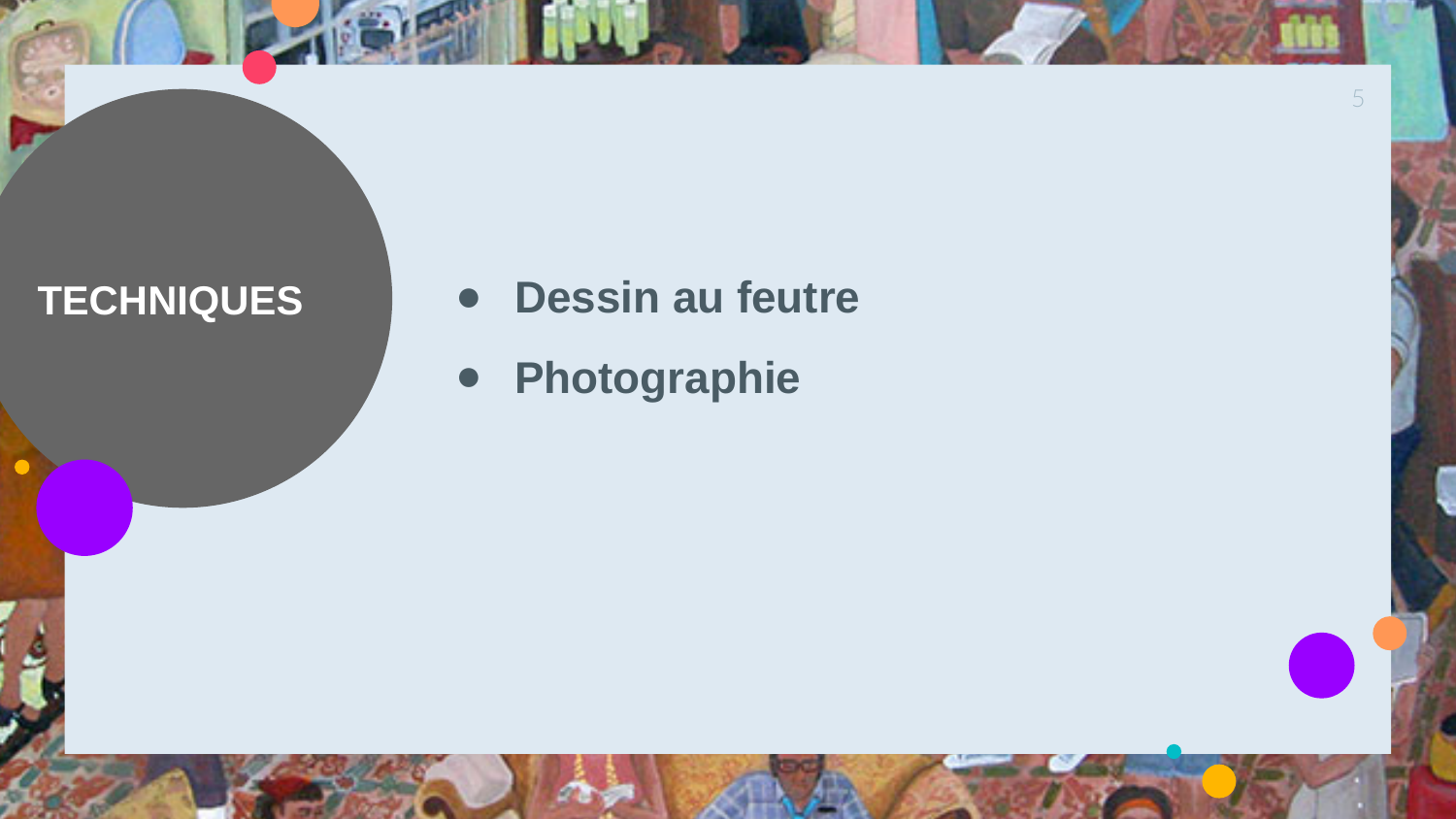

5
# TECHNIQUES
Dessin au feutre
Photographie